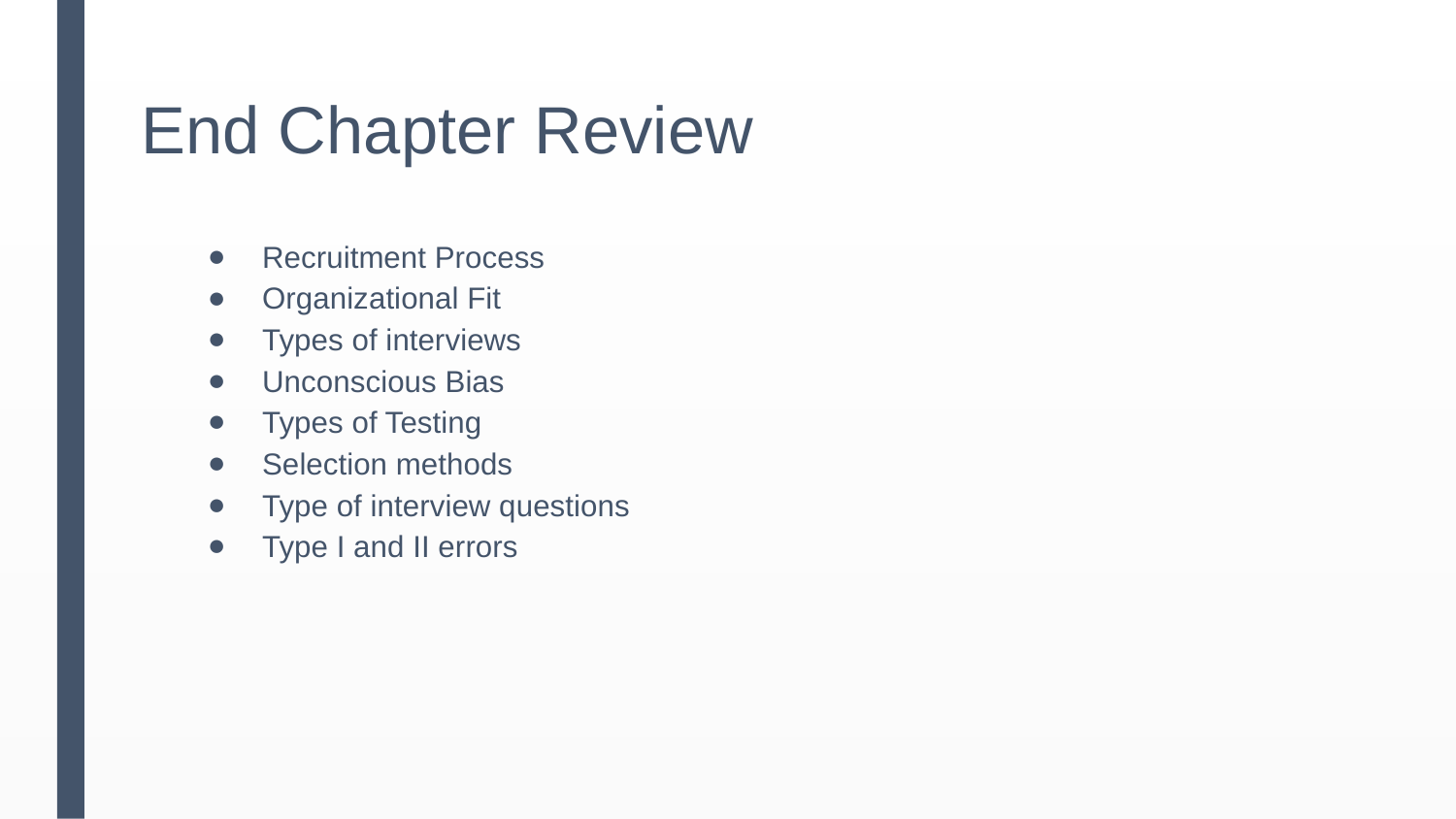

# End Chapter Review
Recruitment Process
Organizational Fit
Types of interviews
Unconscious Bias
Types of Testing
Selection methods
Type of interview questions
Type I and II errors